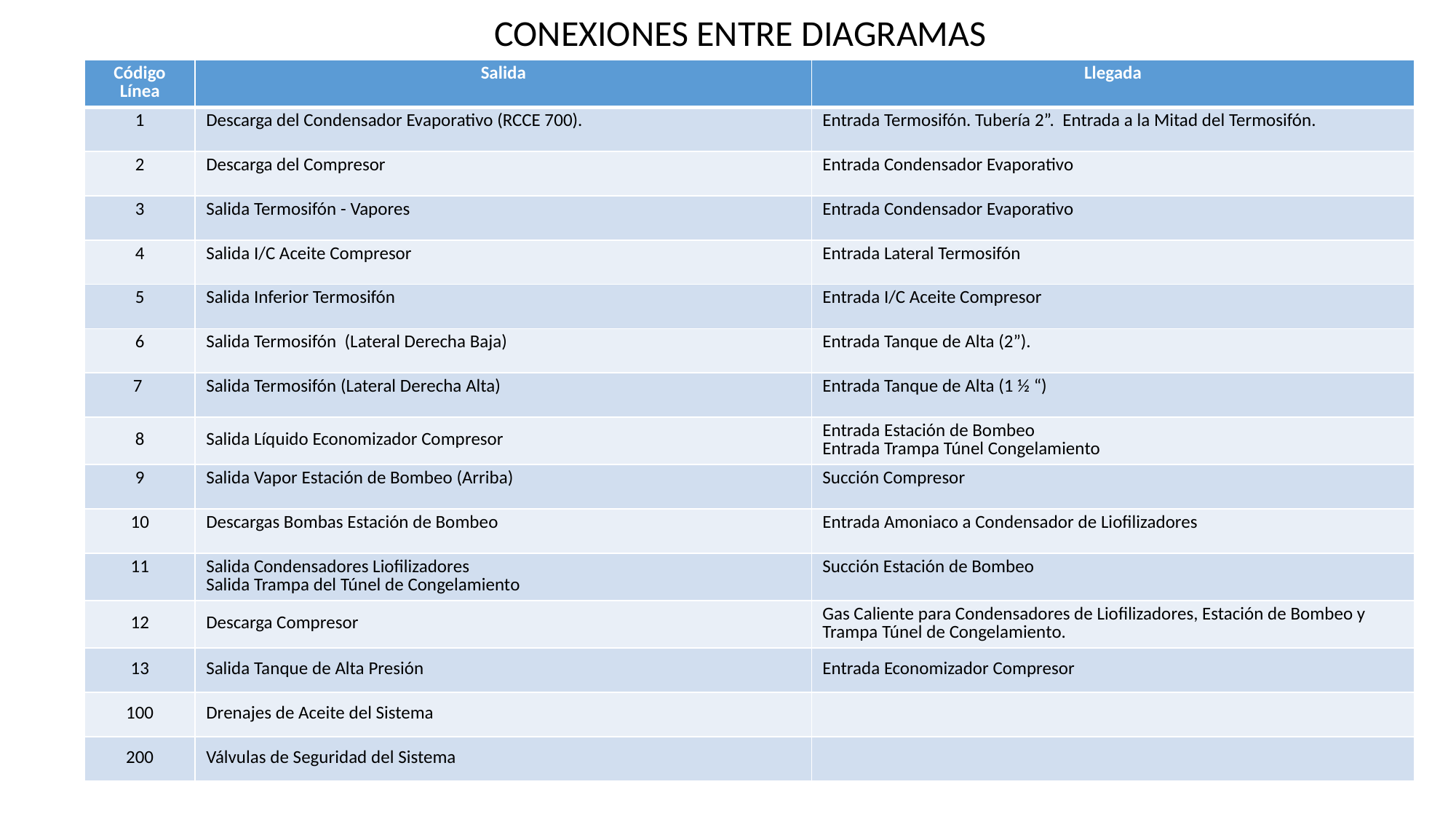

CONEXIONES ENTRE DIAGRAMAS
| Código Línea | Salida | Llegada |
| --- | --- | --- |
| 1 | Descarga del Condensador Evaporativo (RCCE 700). | Entrada Termosifón. Tubería 2”. Entrada a la Mitad del Termosifón. |
| 2 | Descarga del Compresor | Entrada Condensador Evaporativo |
| 3 | Salida Termosifón - Vapores | Entrada Condensador Evaporativo |
| 4 | Salida I/C Aceite Compresor | Entrada Lateral Termosifón |
| 5 | Salida Inferior Termosifón | Entrada I/C Aceite Compresor |
| 6 | Salida Termosifón (Lateral Derecha Baja) | Entrada Tanque de Alta (2”). |
| 7 | Salida Termosifón (Lateral Derecha Alta) | Entrada Tanque de Alta (1 ½ “) |
| 8 | Salida Líquido Economizador Compresor | Entrada Estación de Bombeo Entrada Trampa Túnel Congelamiento |
| 9 | Salida Vapor Estación de Bombeo (Arriba) | Succión Compresor |
| 10 | Descargas Bombas Estación de Bombeo | Entrada Amoniaco a Condensador de Liofilizadores |
| 11 | Salida Condensadores Liofilizadores Salida Trampa del Túnel de Congelamiento | Succión Estación de Bombeo |
| 12 | Descarga Compresor | Gas Caliente para Condensadores de Liofilizadores, Estación de Bombeo y Trampa Túnel de Congelamiento. |
| 13 | Salida Tanque de Alta Presión | Entrada Economizador Compresor |
| 100 | Drenajes de Aceite del Sistema |  |
| 200 | Válvulas de Seguridad del Sistema |  |